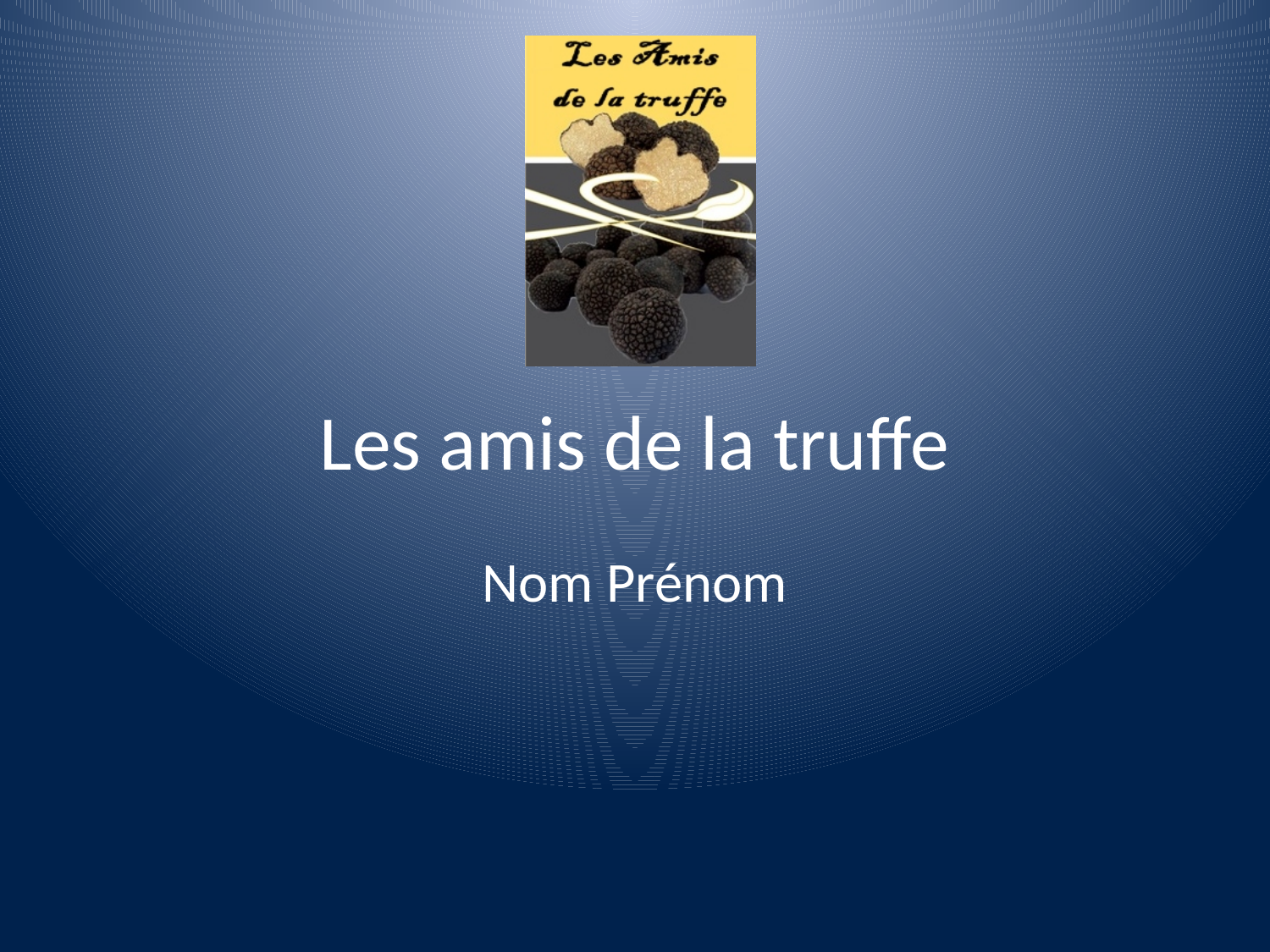

# Les amis de la truffe
Nom Prénom